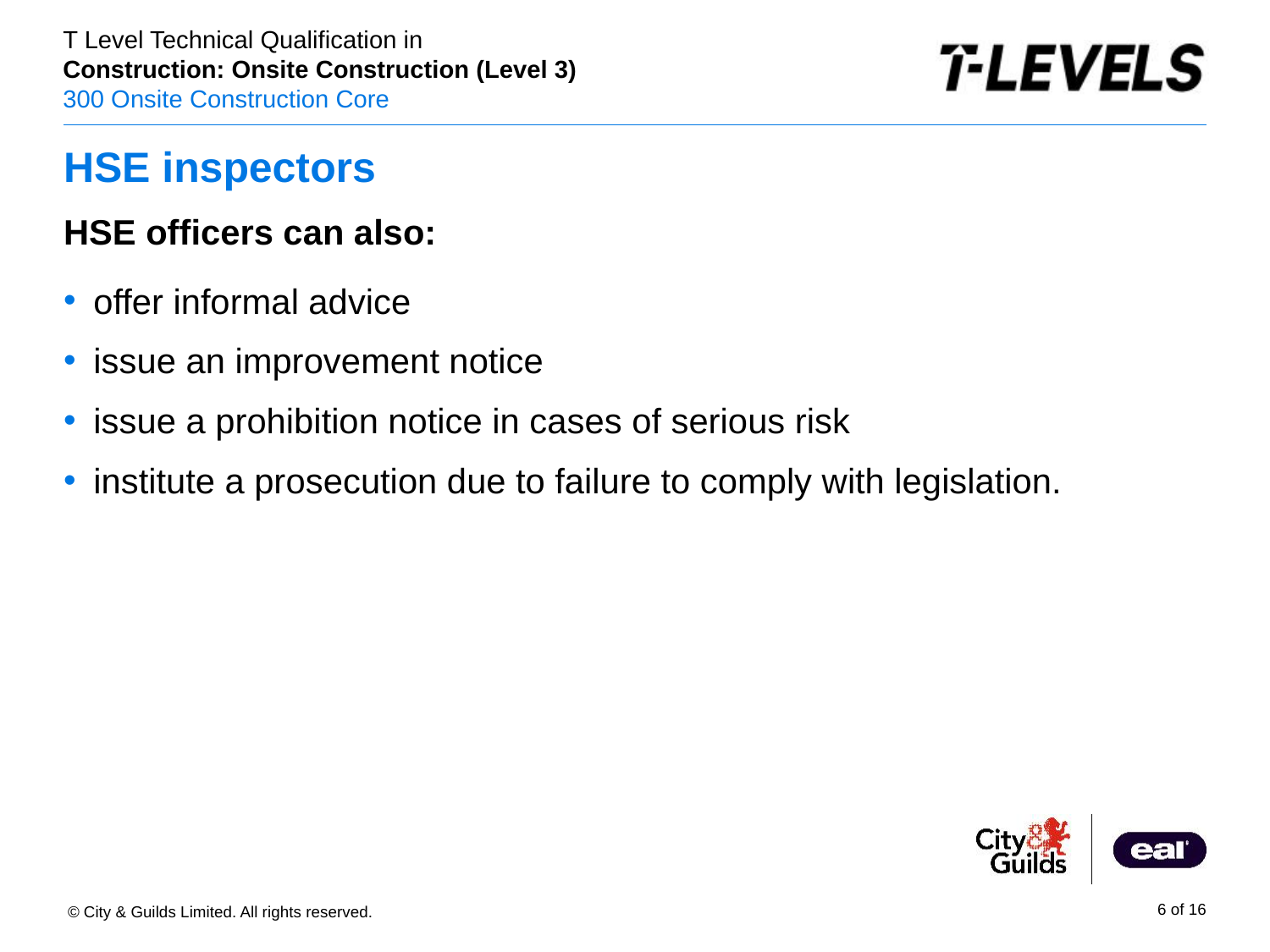

# HSE inspectors
HSE officers can also:
offer informal advice
issue an improvement notice
issue a prohibition notice in cases of serious risk
institute a prosecution due to failure to comply with legislation.